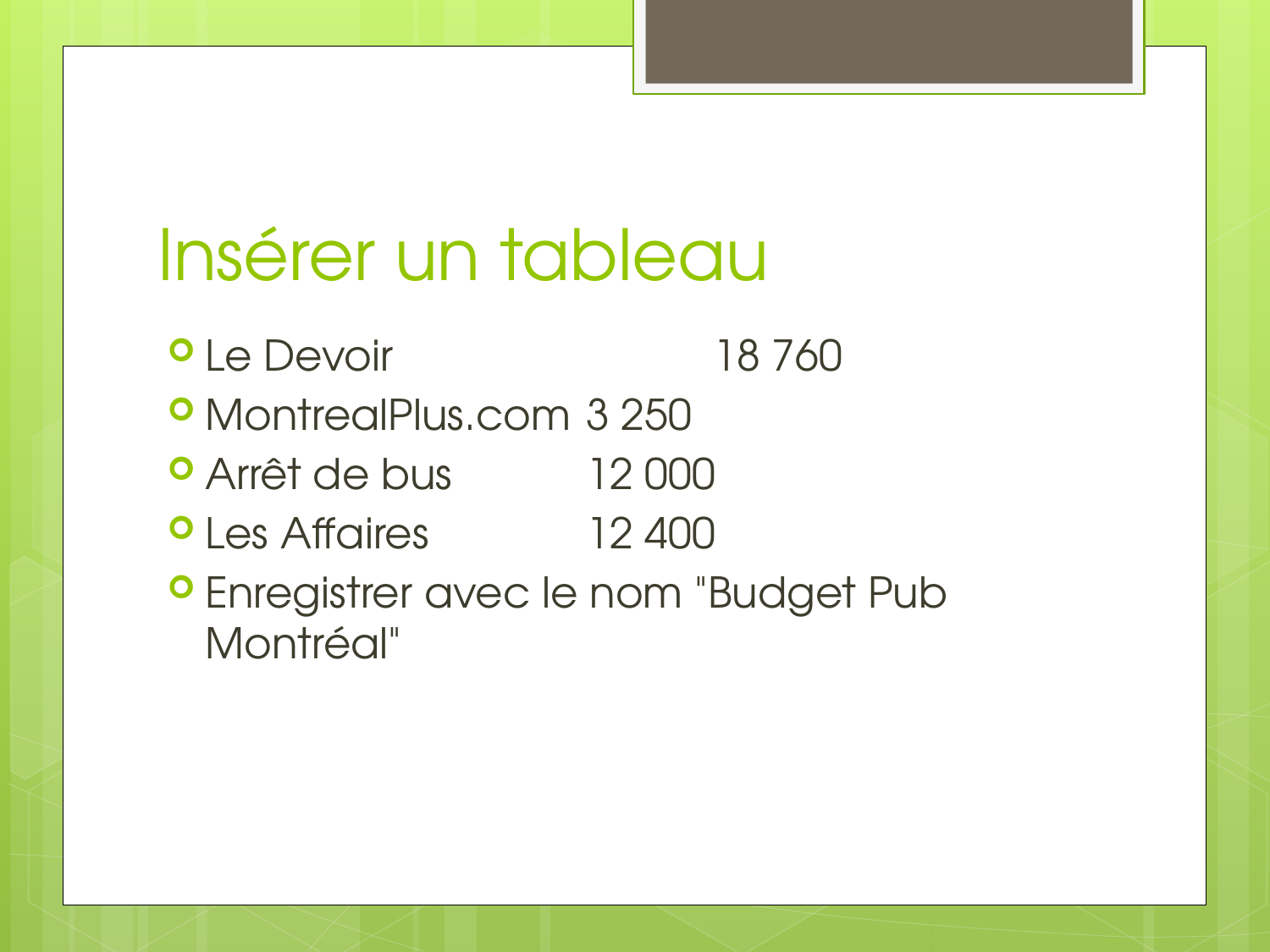

# Insérer un tableau
Le Devoir			18 760
MontrealPlus.com	3 250
Arrêt de bus		12 000
Les Affaires		12 400
Enregistrer avec le nom "Budget Pub Montréal"